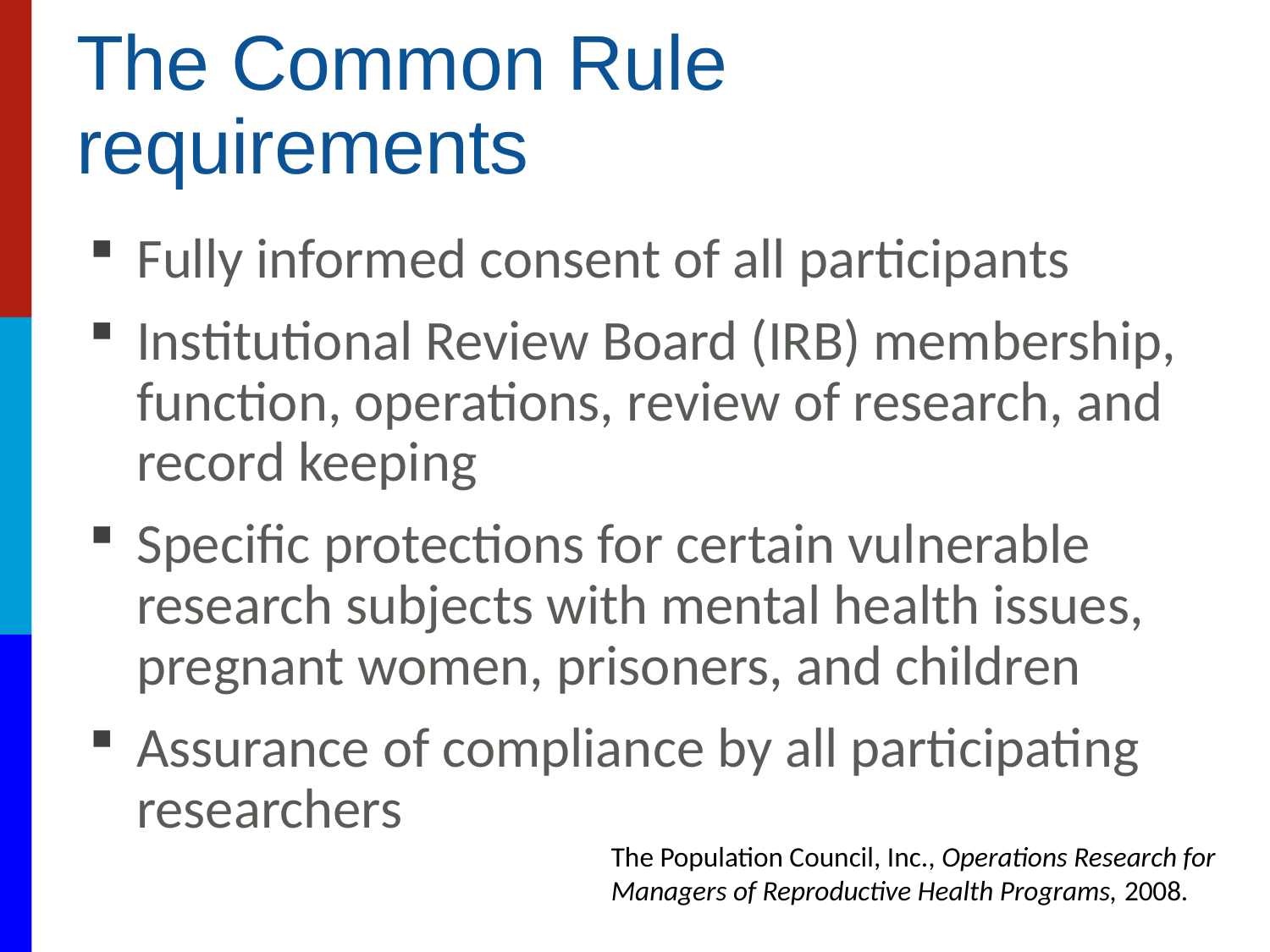

# The Common Rule requirements
Fully informed consent of all participants
Institutional Review Board (IRB) membership, function, operations, review of research, and record keeping
Specific protections for certain vulnerable research subjects with mental health issues, pregnant women, prisoners, and children
Assurance of compliance by all participating researchers

The Population Council, Inc., Operations Research for Managers of Reproductive Health Programs, 2008.